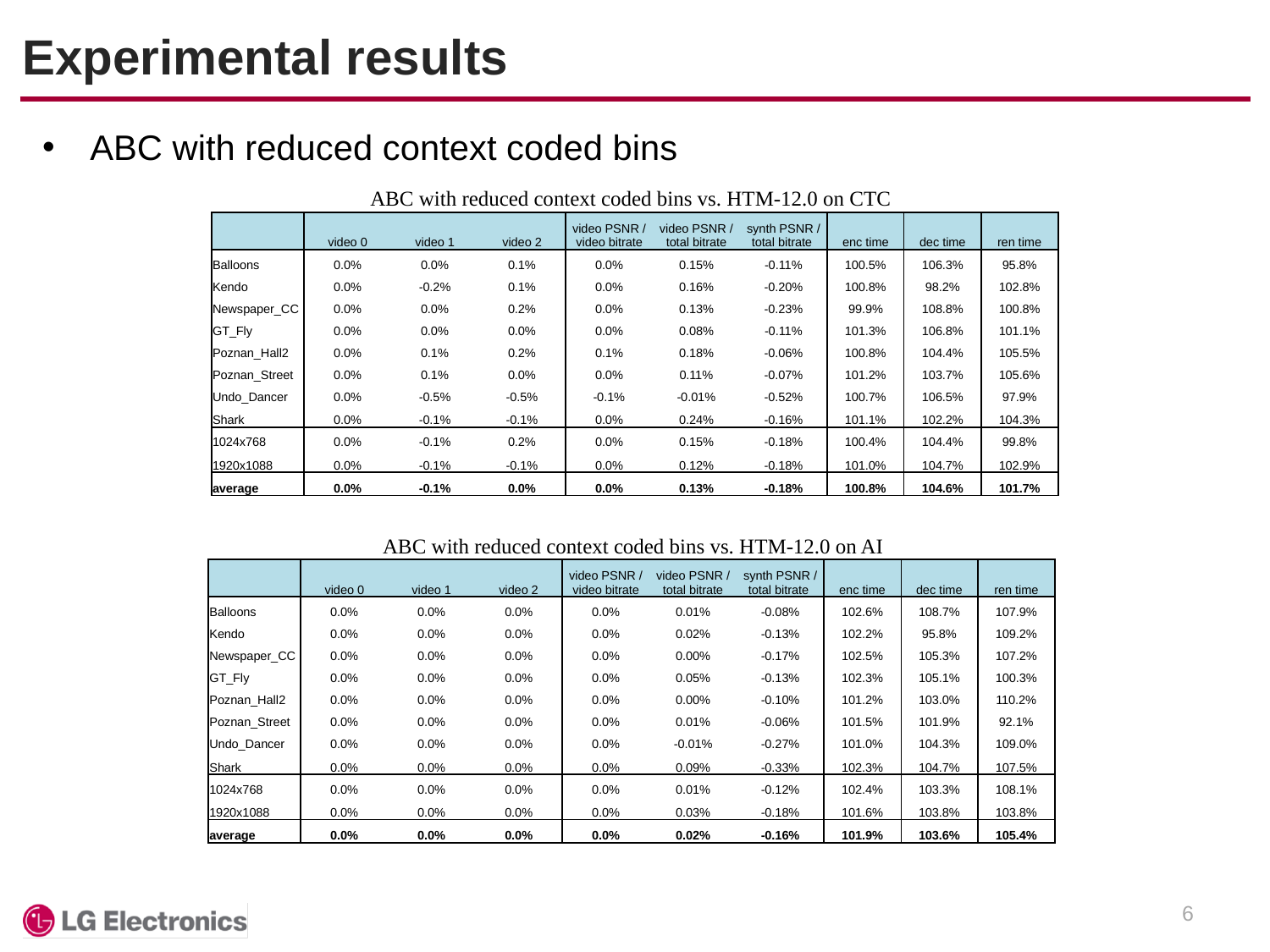

# Experimental results
ABC with reduced context coded bins
ABC with reduced context coded bins vs. HTM-12.0 on CTC
|  | video 0 | video 1 | video 2 | video PSNR / video bitrate | video PSNR / total bitrate | synth PSNR / total bitrate | enc time | dec time | ren time |
| --- | --- | --- | --- | --- | --- | --- | --- | --- | --- |
| Balloons | 0.0% | 0.0% | 0.1% | 0.0% | 0.15% | -0.11% | 100.5% | 106.3% | 95.8% |
| Kendo | 0.0% | -0.2% | 0.1% | 0.0% | 0.16% | -0.20% | 100.8% | 98.2% | 102.8% |
| Newspaper\_CC | 0.0% | 0.0% | 0.2% | 0.0% | 0.13% | -0.23% | 99.9% | 108.8% | 100.8% |
| GT\_Fly | 0.0% | 0.0% | 0.0% | 0.0% | 0.08% | -0.11% | 101.3% | 106.8% | 101.1% |
| Poznan\_Hall2 | 0.0% | 0.1% | 0.2% | 0.1% | 0.18% | -0.06% | 100.8% | 104.4% | 105.5% |
| Poznan\_Street | 0.0% | 0.1% | 0.0% | 0.0% | 0.11% | -0.07% | 101.2% | 103.7% | 105.6% |
| Undo\_Dancer | 0.0% | -0.5% | -0.5% | -0.1% | -0.01% | -0.52% | 100.7% | 106.5% | 97.9% |
| Shark | 0.0% | -0.1% | -0.1% | 0.0% | 0.24% | -0.16% | 101.1% | 102.2% | 104.3% |
| 1024x768 | 0.0% | -0.1% | 0.2% | 0.0% | 0.15% | -0.18% | 100.4% | 104.4% | 99.8% |
| 1920x1088 | 0.0% | -0.1% | -0.1% | 0.0% | 0.12% | -0.18% | 101.0% | 104.7% | 102.9% |
| average | 0.0% | -0.1% | 0.0% | 0.0% | 0.13% | -0.18% | 100.8% | 104.6% | 101.7% |
ABC with reduced context coded bins vs. HTM-12.0 on AI
|  | video 0 | video 1 | video 2 | video PSNR / video bitrate | video PSNR / total bitrate | synth PSNR / total bitrate | enc time | dec time | ren time |
| --- | --- | --- | --- | --- | --- | --- | --- | --- | --- |
| Balloons | 0.0% | 0.0% | 0.0% | 0.0% | 0.01% | -0.08% | 102.6% | 108.7% | 107.9% |
| Kendo | 0.0% | 0.0% | 0.0% | 0.0% | 0.02% | -0.13% | 102.2% | 95.8% | 109.2% |
| Newspaper\_CC | 0.0% | 0.0% | 0.0% | 0.0% | 0.00% | -0.17% | 102.5% | 105.3% | 107.2% |
| GT\_Fly | 0.0% | 0.0% | 0.0% | 0.0% | 0.05% | -0.13% | 102.3% | 105.1% | 100.3% |
| Poznan\_Hall2 | 0.0% | 0.0% | 0.0% | 0.0% | 0.00% | -0.10% | 101.2% | 103.0% | 110.2% |
| Poznan\_Street | 0.0% | 0.0% | 0.0% | 0.0% | 0.01% | -0.06% | 101.5% | 101.9% | 92.1% |
| Undo\_Dancer | 0.0% | 0.0% | 0.0% | 0.0% | -0.01% | -0.27% | 101.0% | 104.3% | 109.0% |
| Shark | 0.0% | 0.0% | 0.0% | 0.0% | 0.09% | -0.33% | 102.3% | 104.7% | 107.5% |
| 1024x768 | 0.0% | 0.0% | 0.0% | 0.0% | 0.01% | -0.12% | 102.4% | 103.3% | 108.1% |
| 1920x1088 | 0.0% | 0.0% | 0.0% | 0.0% | 0.03% | -0.18% | 101.6% | 103.8% | 103.8% |
| average | 0.0% | 0.0% | 0.0% | 0.0% | 0.02% | -0.16% | 101.9% | 103.6% | 105.4% |
6